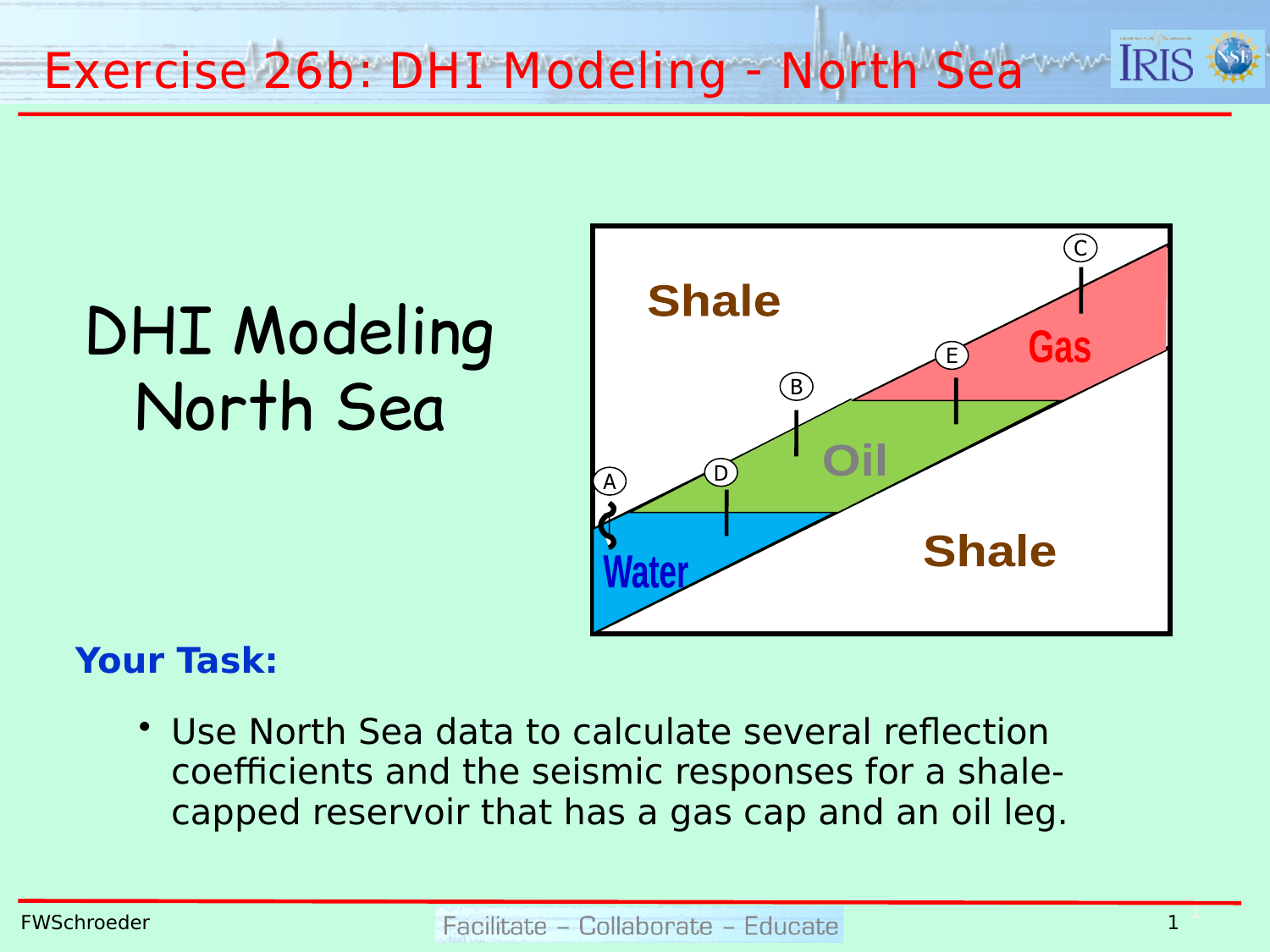

# Exercise 26b: DHI Modeling - North Sea

C

Shale

Gas
E

B

Oil
D
A

Shale
Water
DHI Modeling North Sea
Your Task:

Use North Sea data to calculate several reflection coefficients and the seismic responses for a shale-capped reservoir that has a gas cap and an oil leg.